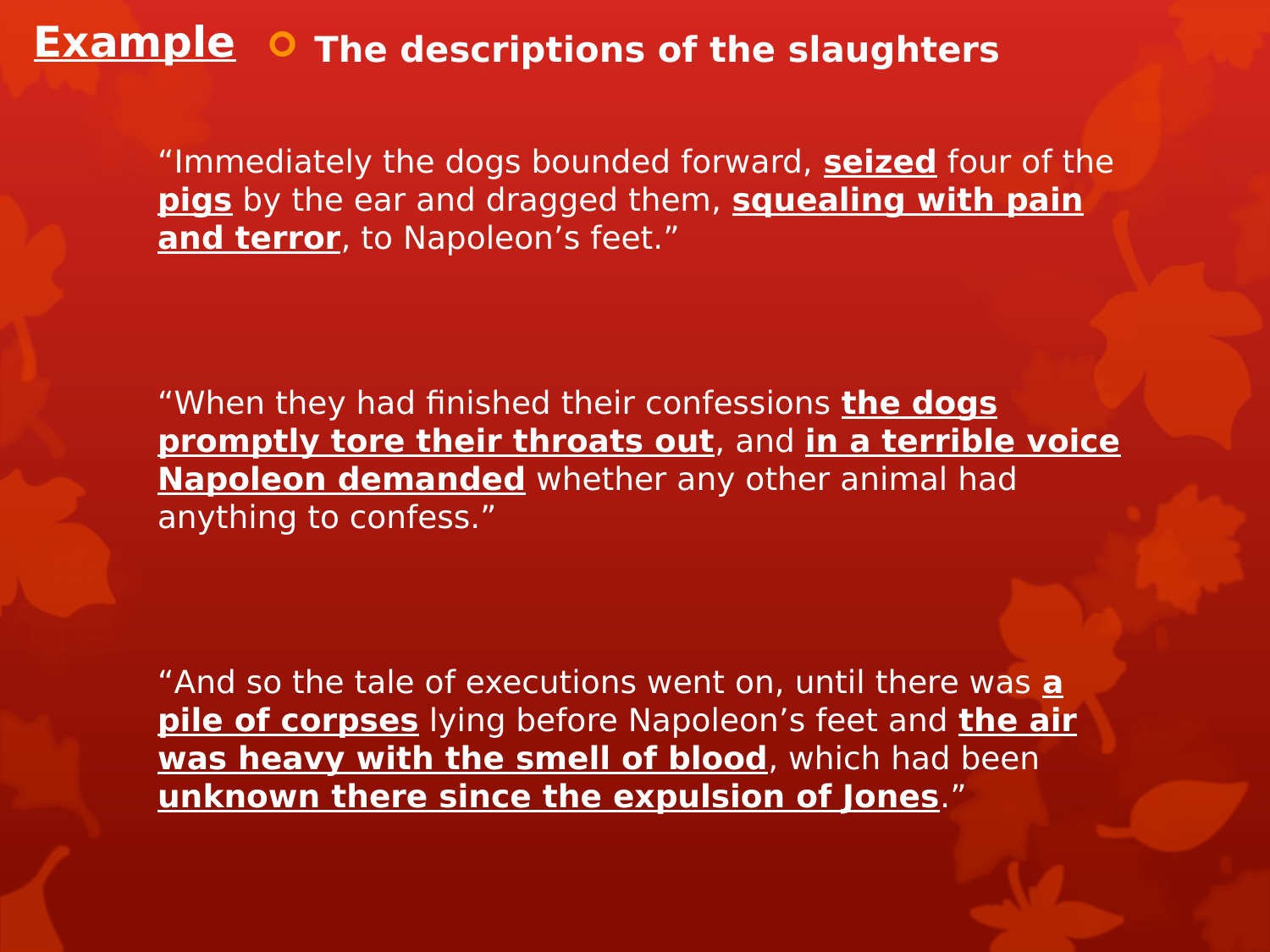

# Example
The descriptions of the slaughters

“Immediately the dogs bounded forward, seized four of the pigs by the ear and dragged them, squealing with pain and terror, to Napoleon’s feet.”

“When they had finished their confessions the dogs promptly tore their throats out, and in a terrible voice Napoleon demanded whether any other animal had anything to confess.”

“And so the tale of executions went on, until there was a pile of corpses lying before Napoleon’s feet and the air was heavy with the smell of blood, which had been unknown there since the expulsion of Jones.”